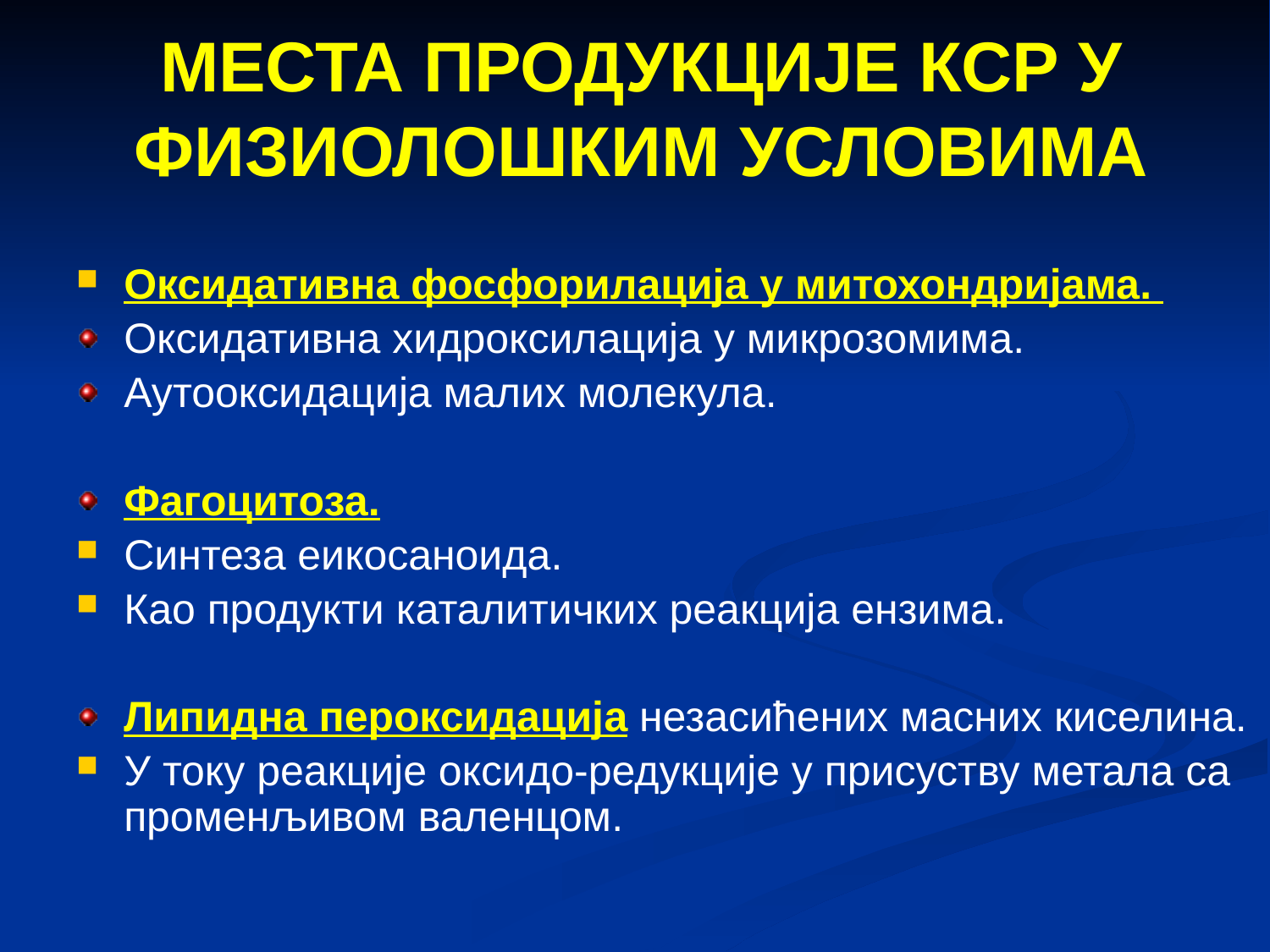

# МЕСТА ПРОДУКЦИЈЕ КСР У ФИЗИОЛОШКИМ УСЛОВИМА
Оксидативна фосфорилација у митохондријама.
Оксидативна хидроксилација у микрозомима.
Аутооксидација малих молекула.

Фагоцитоза.
Синтеза еикосаноида.
Као продукти каталитичких реакција ензима.

Липидна пероксидацијa незасићених масних киселина.
У току реакције оксидо-редукције у присуству метала са променљивом валенцом.